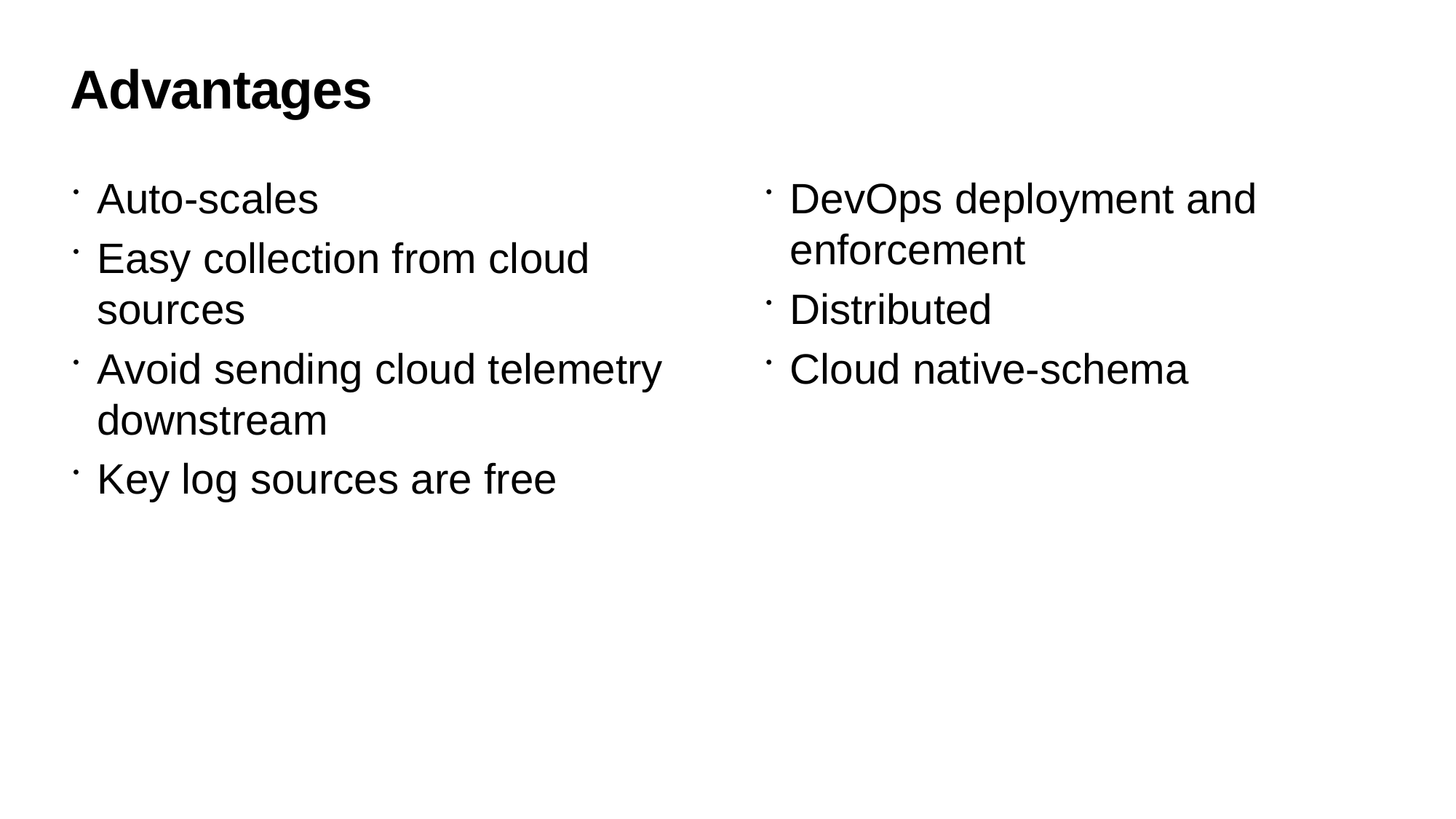

# Advantages
Auto-scales
Easy collection from cloud sources
Avoid sending cloud telemetry downstream
Key log sources are free
DevOps deployment and enforcement
Distributed
Cloud native-schema